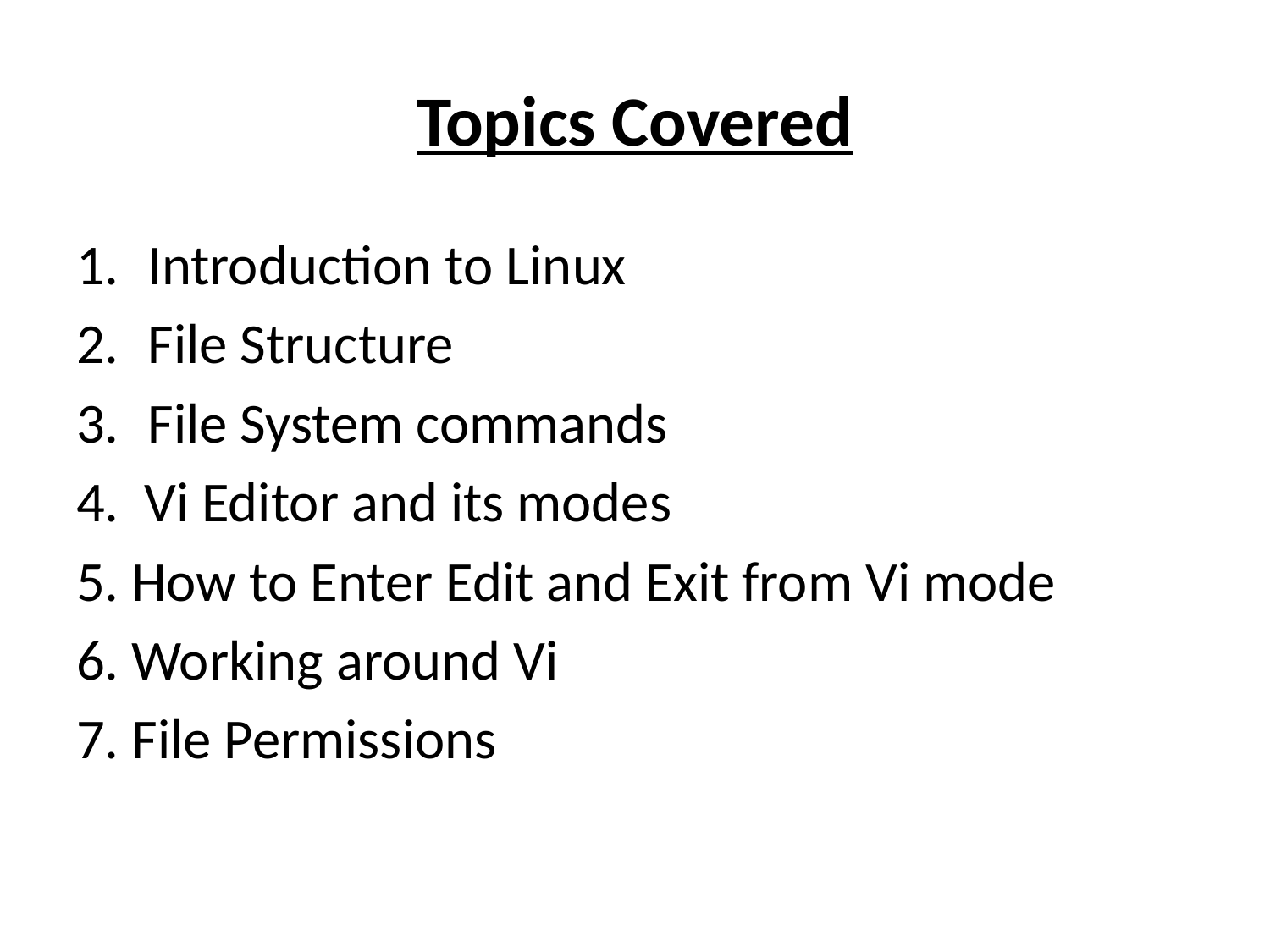

# Topics Covered
Introduction to Linux
File Structure
File System commands
4.  Vi Editor and its modes
5. How to Enter Edit and Exit from Vi mode
6. Working around Vi
7. File Permissions